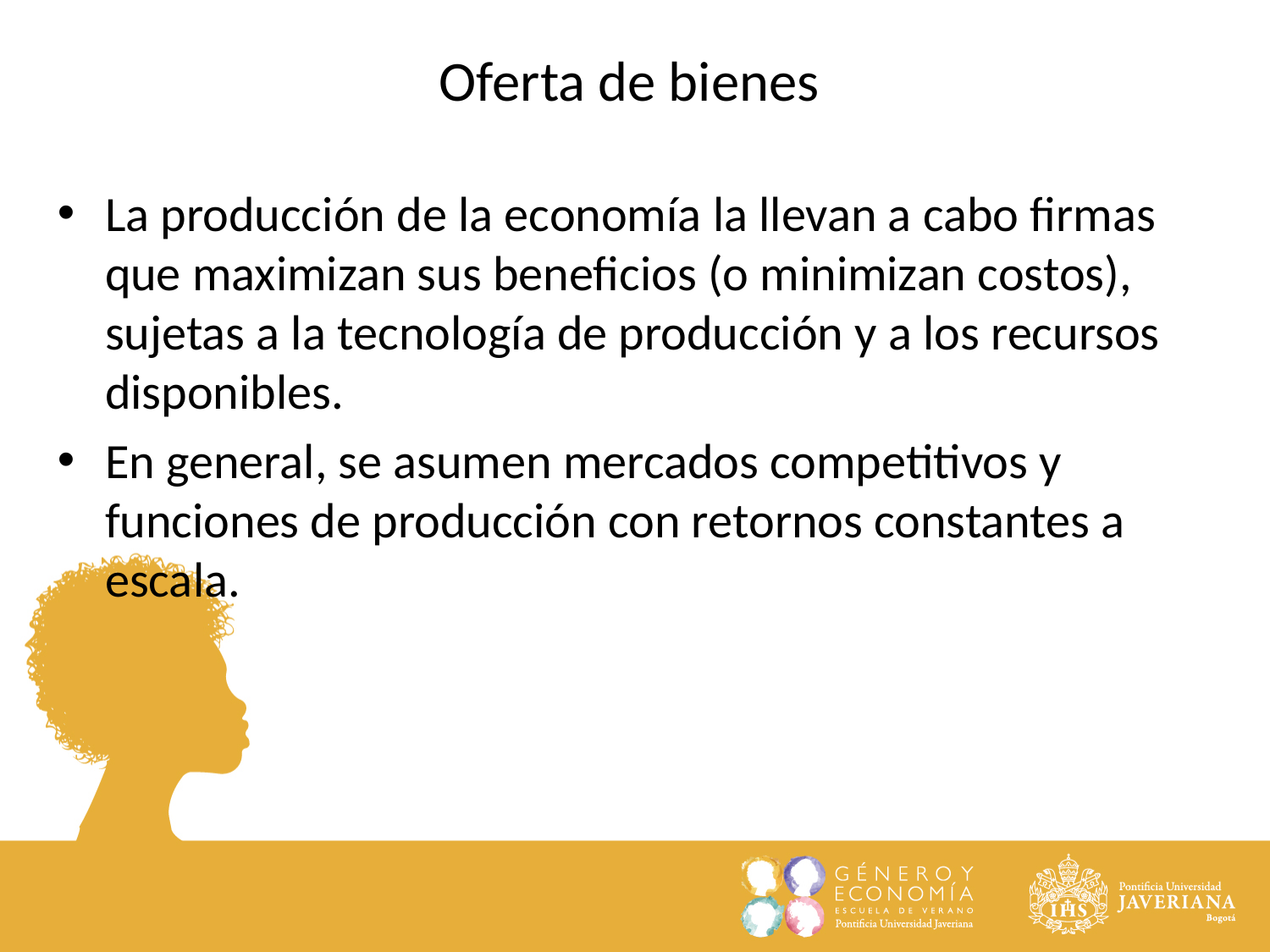

Oferta de bienes
La producción de la economía la llevan a cabo firmas que maximizan sus beneficios (o minimizan costos), sujetas a la tecnología de producción y a los recursos disponibles.
En general, se asumen mercados competitivos y funciones de producción con retornos constantes a escala.